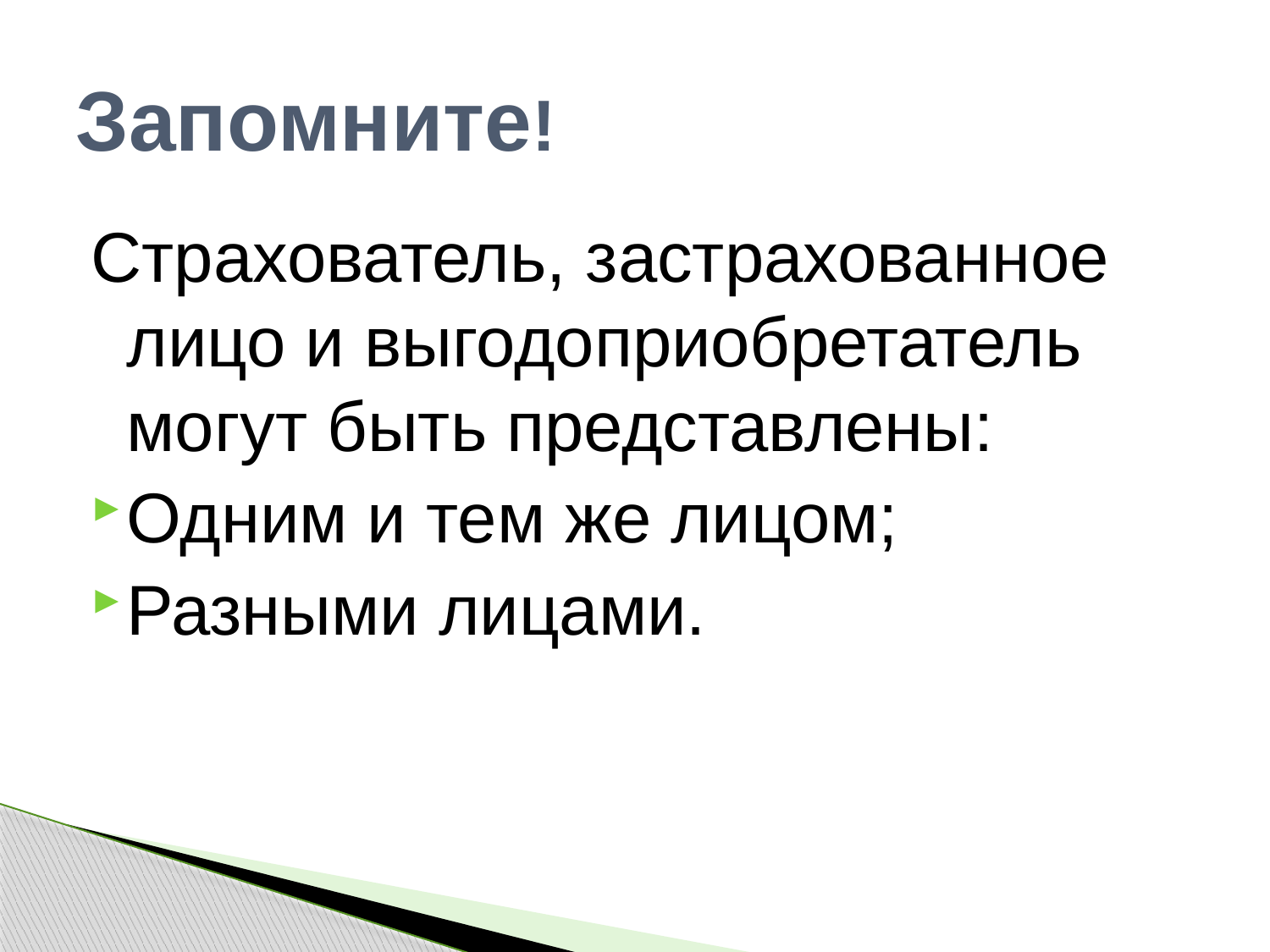

# Запомните!
Страхователь, застрахованное лицо и выгодоприобретатель могут быть представлены:
Одним и тем же лицом;
Разными лицами.